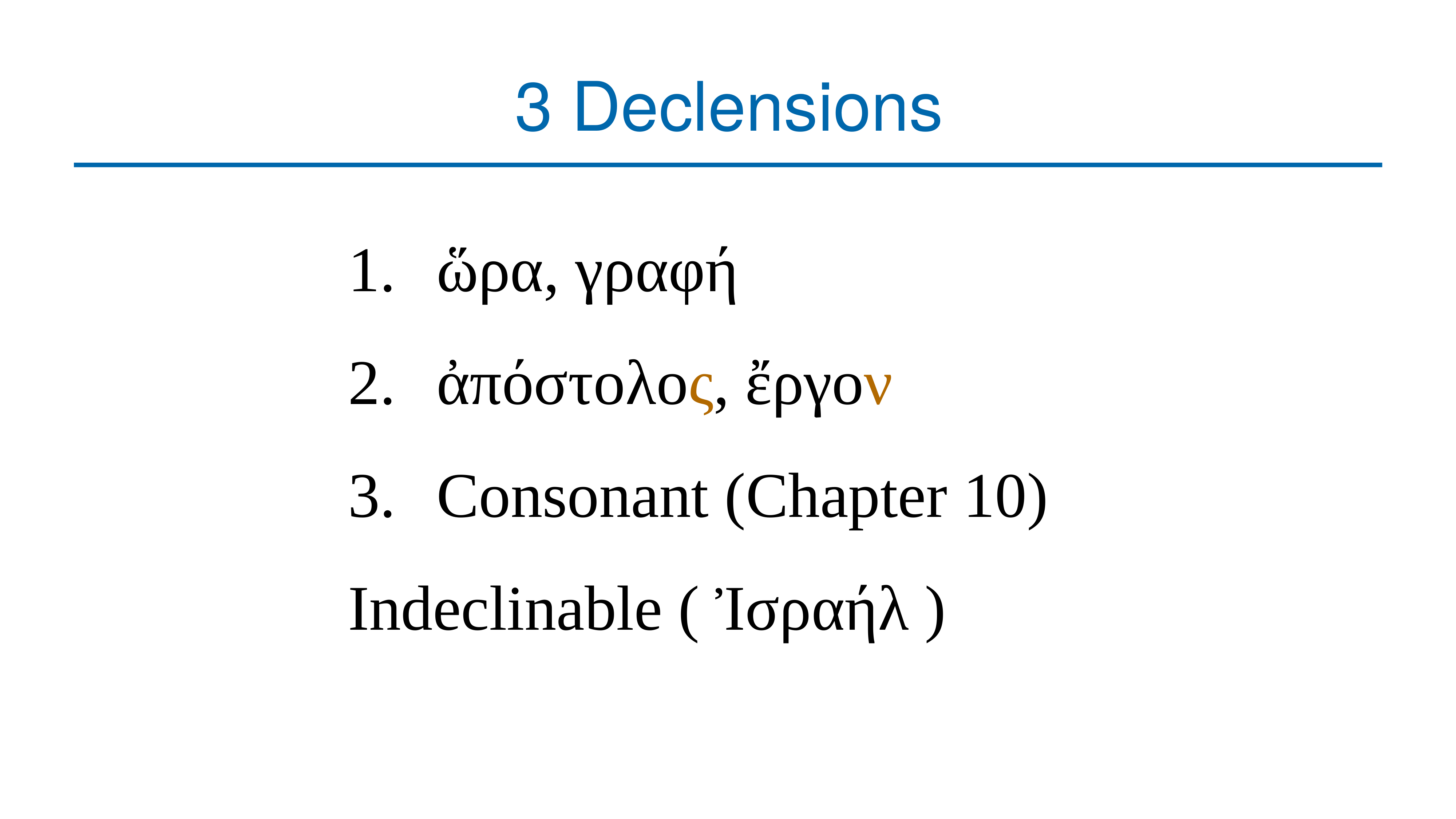

# 3 Declensions
ὥρα, γραφή
ἀπόστολος, ἔργον
Consonant (Chapter 10)
Indeclinable ( Ἰσραήλ )